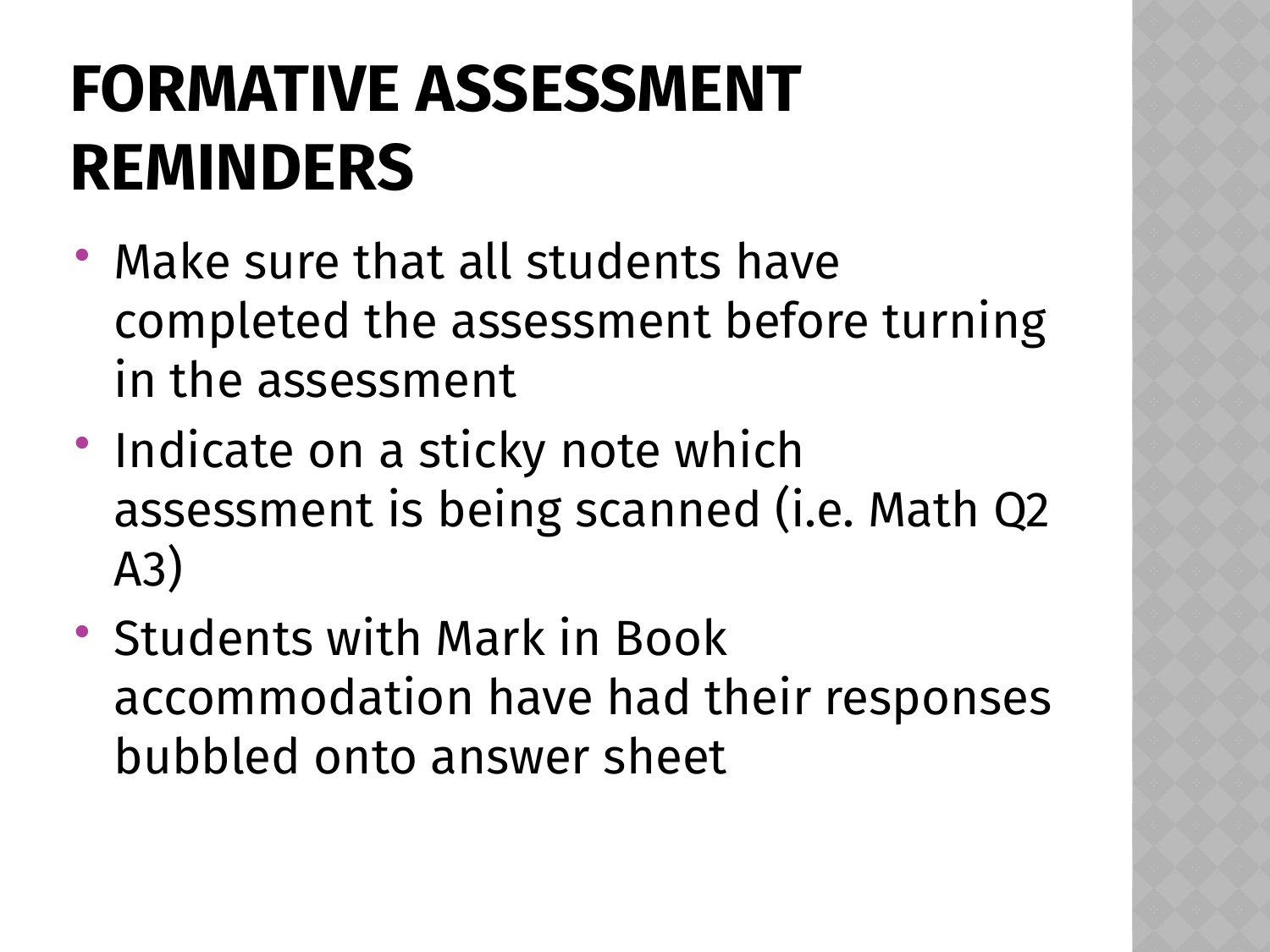

# FORMATIVE ASSESSMENT REMINDERS
Make sure that all students have completed the assessment before turning in the assessment
Indicate on a sticky note which assessment is being scanned (i.e. Math Q2 A3)
Students with Mark in Book accommodation have had their responses bubbled onto answer sheet